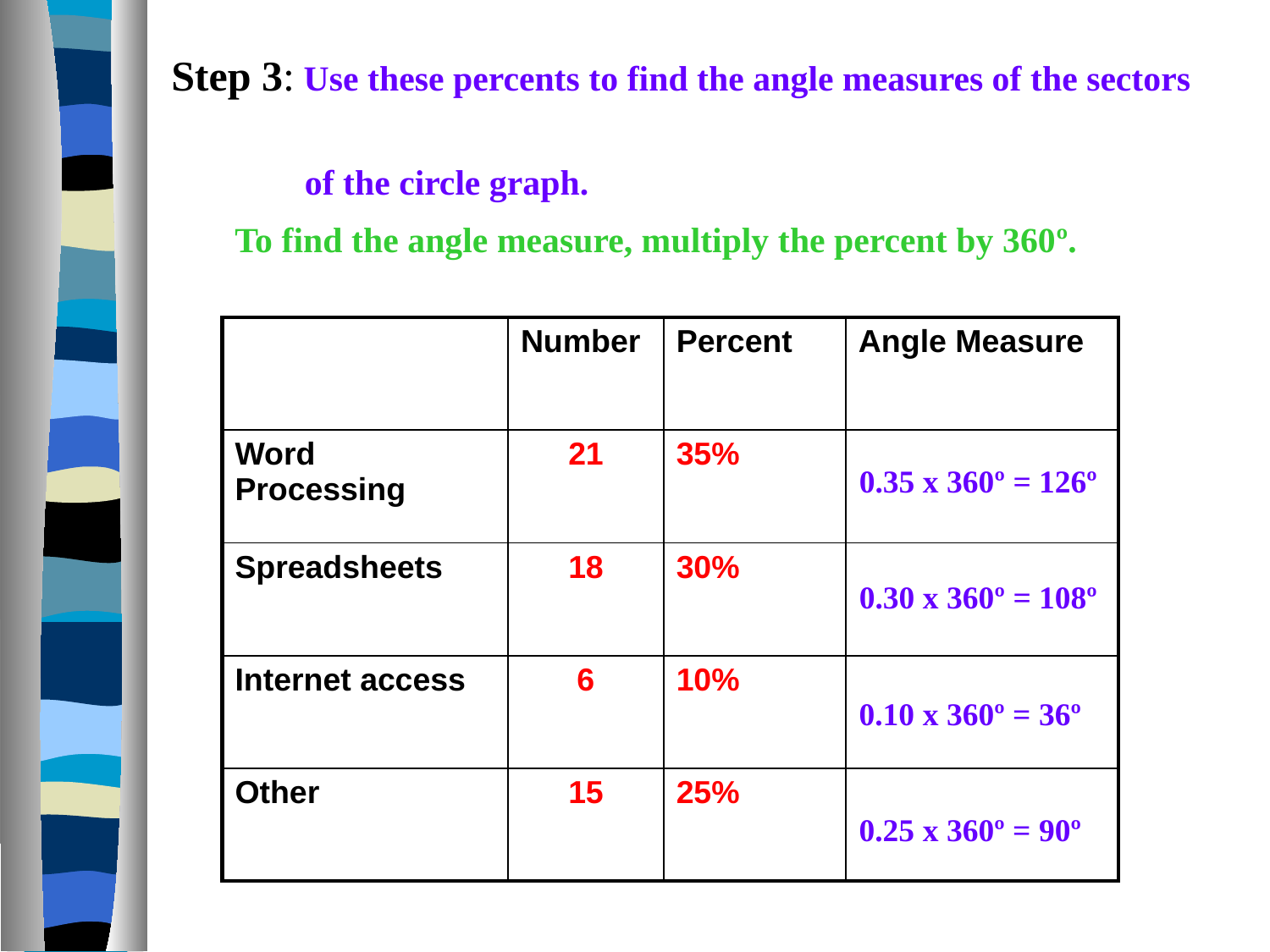

Step 3: Use these percents to find the angle measures of the sectors
               of the circle graph.
To find the angle measure, multiply the percent by 360º.
|  | Number | Percent | Angle Measure |
| --- | --- | --- | --- |
| Word Processing | 21 | 35% |  |
| Spreadsheets | 18 | 30% |  |
| Internet access | 6 | 10% |  |
| Other | 15 | 25% |  |
0.35 x 360º = 126º

0.30 x 360º = 108º
0.10 x 360º = 36º
0.25 x 360º = 90º